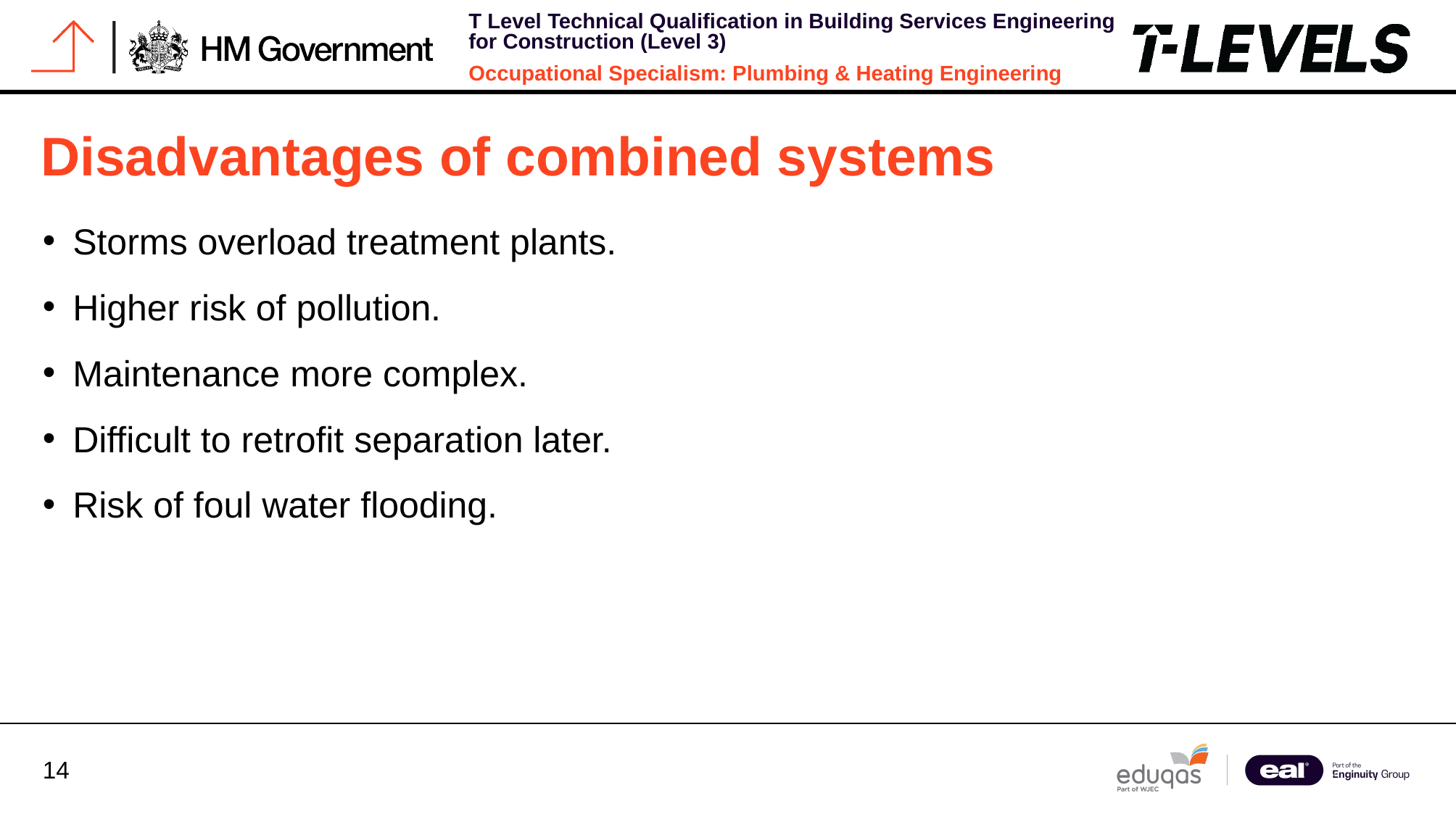

# Disadvantages of combined systems
Storms overload treatment plants.
Higher risk of pollution.
Maintenance more complex.
Difficult to retrofit separation later.
Risk of foul water flooding.